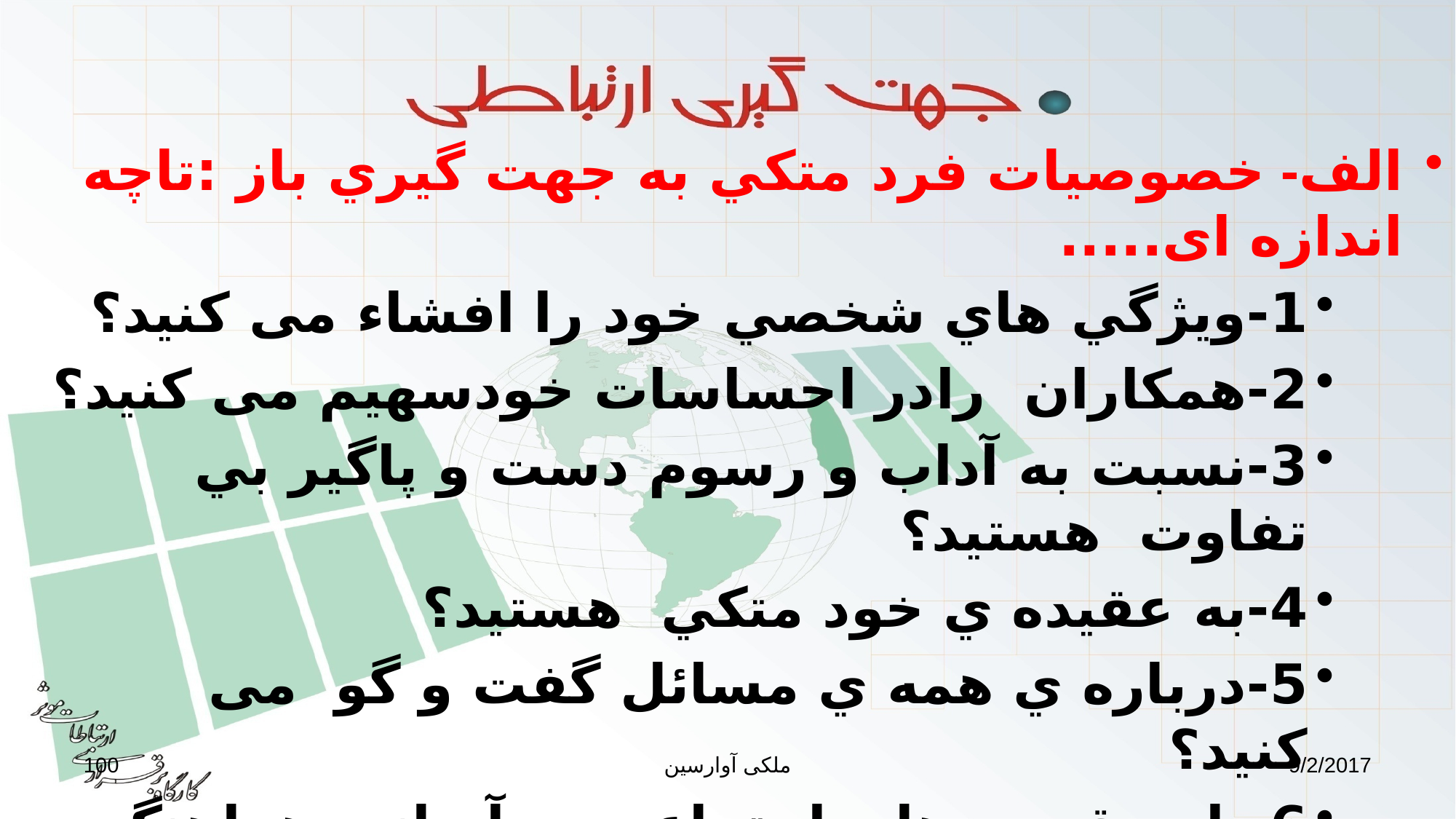

الف- خصوصيات فرد متكي به جهت گيري باز :تاچه اندازه ای.....
1-ويژگي هاي شخصي خود را افشاء می کنید؟
2-همکاران  رادر احساسات خودسهیم می کنید؟
3-نسبت به آداب و رسوم دست و پاگیر بي تفاوت  هستید؟
4-به عقيده ي خود متكي  هستید؟
5-درباره ي همه ي مسائل گفت و گو  می کنید؟
6-با موقعيت هاي اجتماعي به آسانی هماهنگ می شوید؟
7-كم توقع هستید؟

100
ملکی آوارسین
9/2/2017